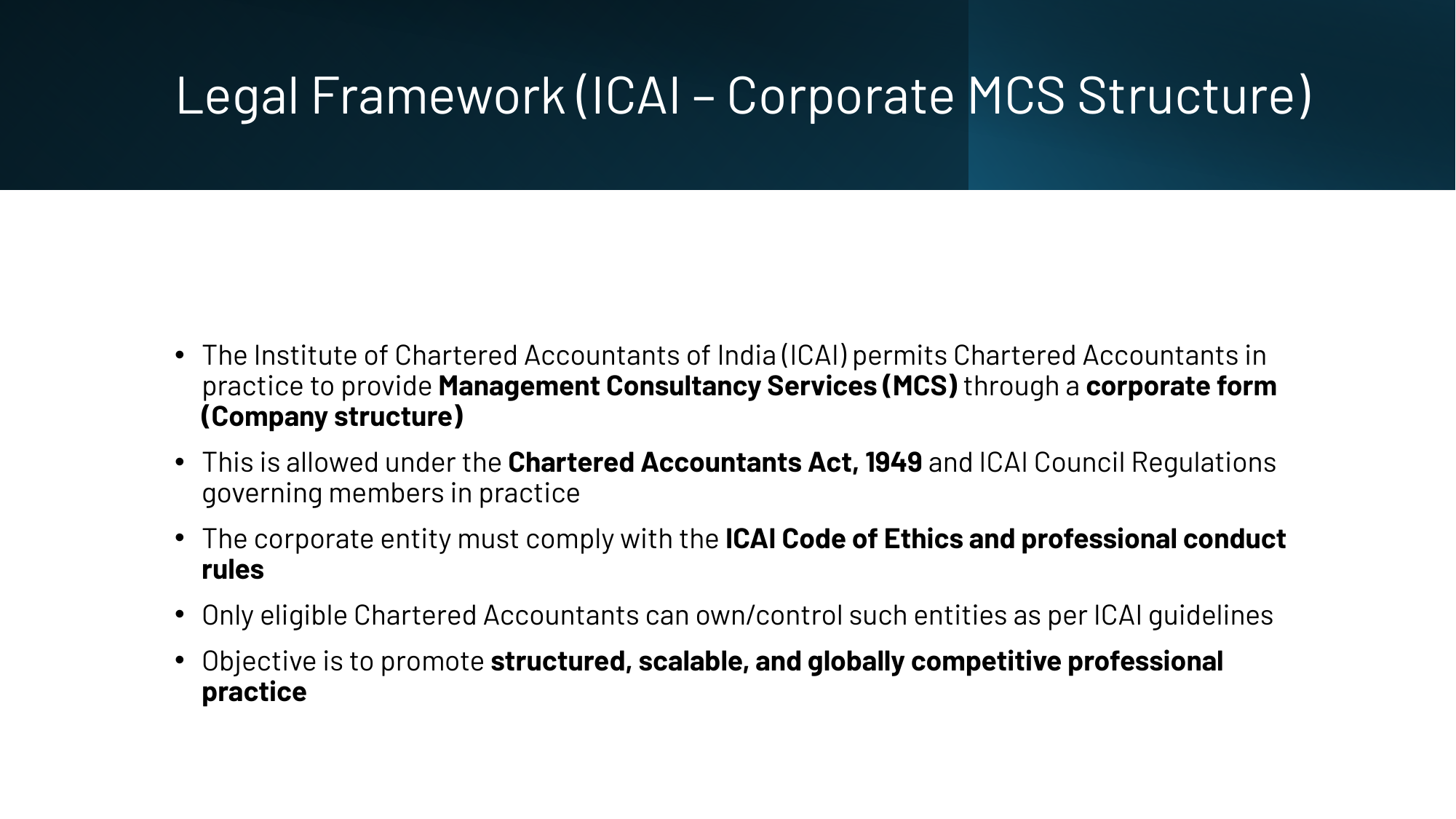

# Legal Framework (ICAI – Corporate MCS Structure)

The Institute of Chartered Accountants of India (ICAI) permits Chartered Accountants in practice to provide Management Consultancy Services (MCS) through a corporate form (Company structure)
This is allowed under the Chartered Accountants Act, 1949 and ICAI Council Regulations governing members in practice
The corporate entity must comply with the ICAI Code of Ethics and professional conduct rules
Only eligible Chartered Accountants can own/control such entities as per ICAI guidelines
Objective is to promote structured, scalable, and globally competitive professional practice